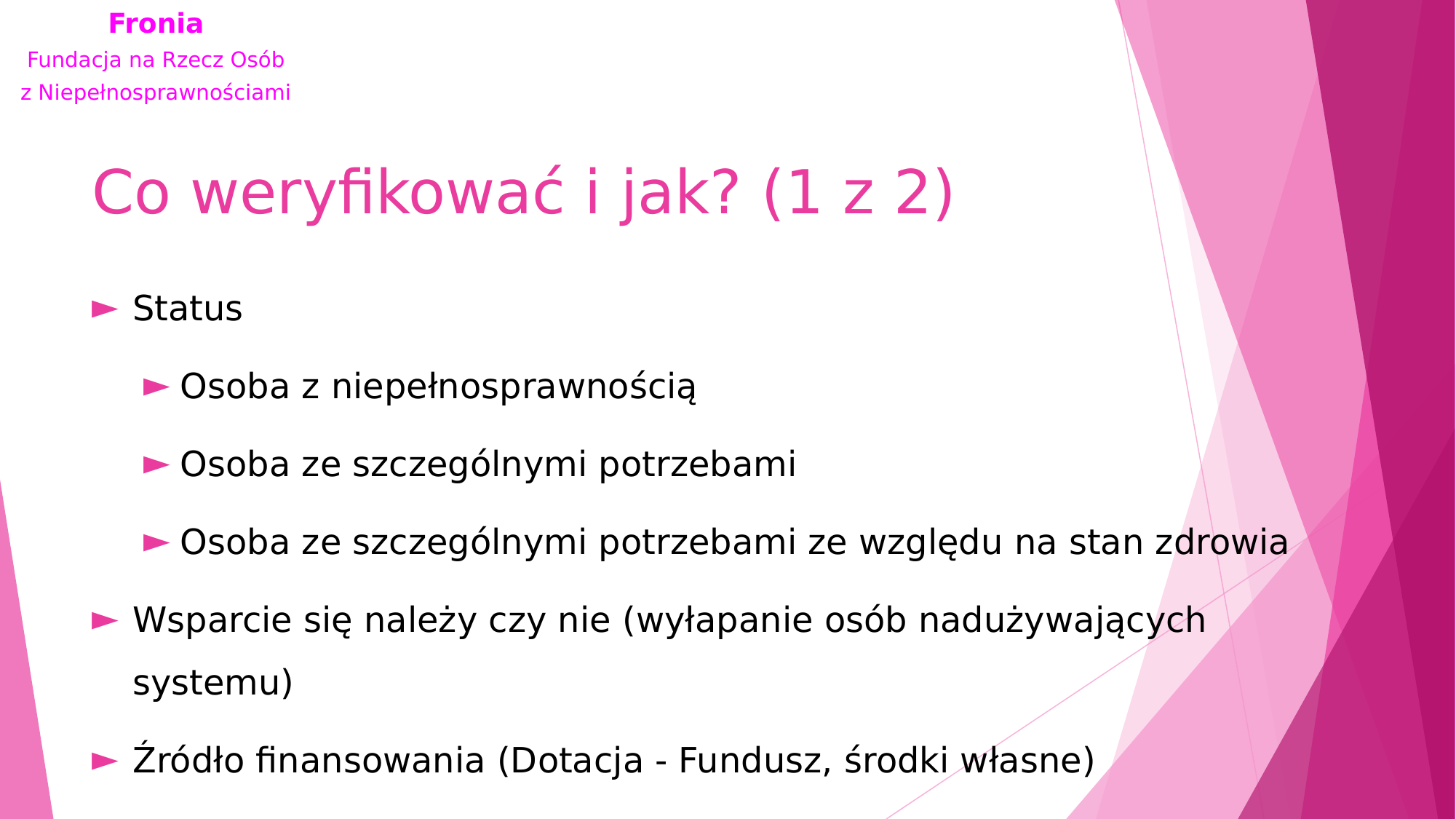

# Co weryfikować i jak? (1 z 2)
Status
Osoba z niepełnosprawnością
Osoba ze szczególnymi potrzebami
Osoba ze szczególnymi potrzebami ze względu na stan zdrowia
Wsparcie się należy czy nie (wyłapanie osób nadużywających systemu)
Źródło finansowania (Dotacja - Fundusz, środki własne)